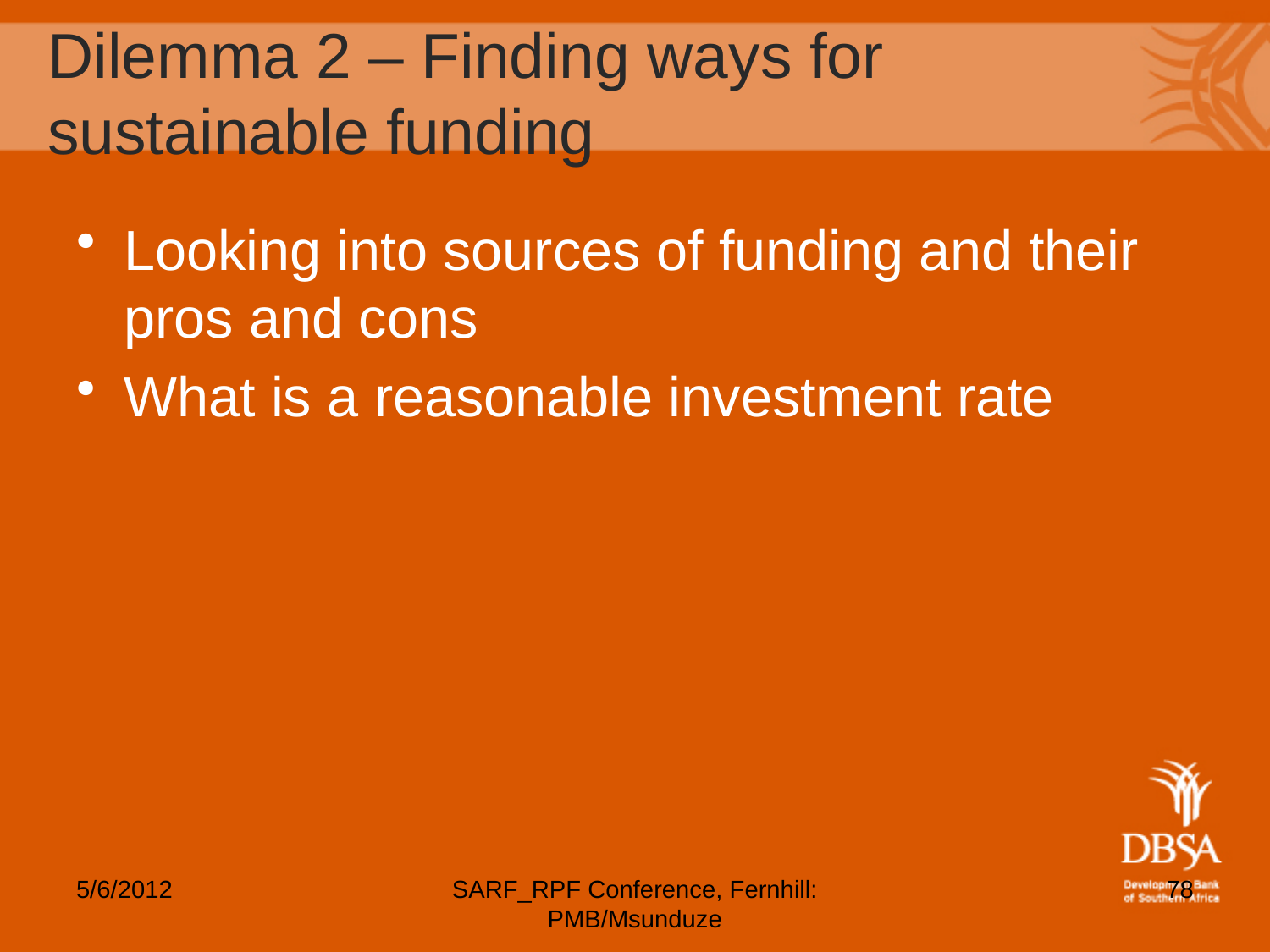

# Dilemma 2 – Finding ways for sustainable funding
Looking into sources of funding and their pros and cons
What is a reasonable investment rate

5/6/2012
SARF_RPF Conference, Fernhill: PMB/Msunduze
78